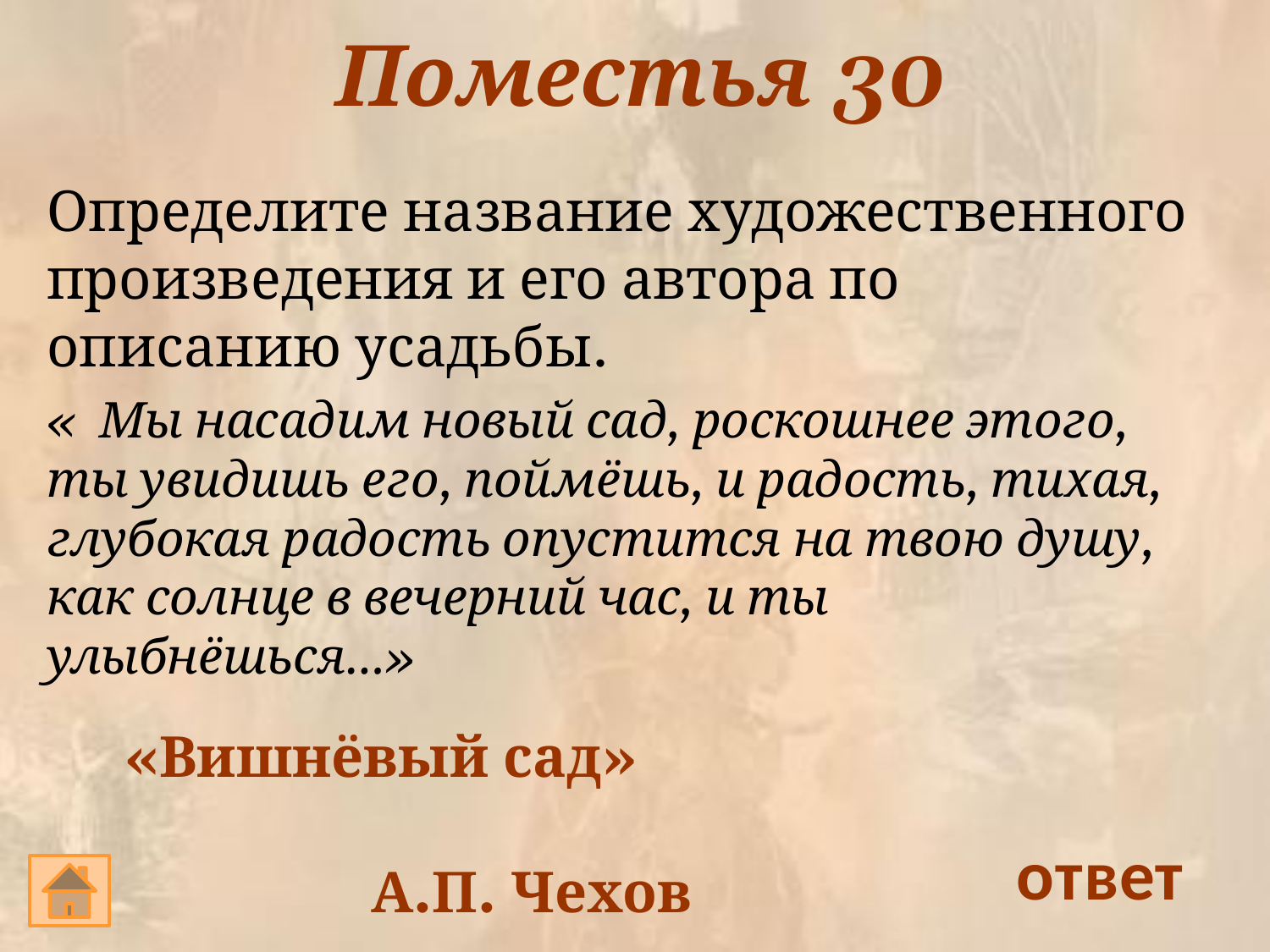

# Поместья 30
Определите название художественного произведения и его автора по описанию усадьбы.
«  Мы насадим новый сад, роскошнее этого, ты увидишь его, поймёшь, и радость, тихая, глубокая радость опустится на твою душу, как солнце в вечерний час, и ты улыбнёшься…»
«Вишнёвый сад»
А.П. Чехов
ответ